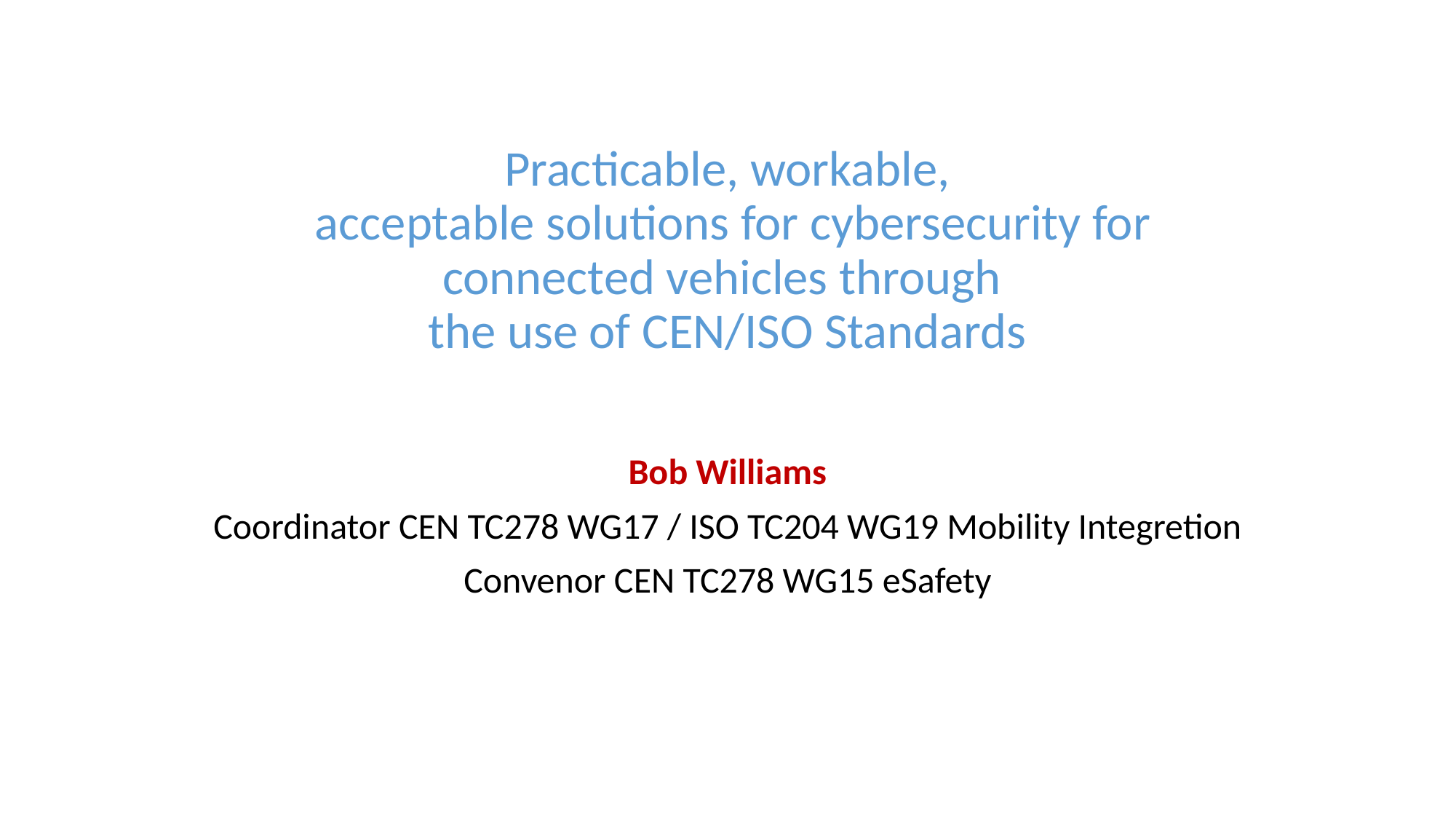

# Practicable, workable, acceptable solutions for cybersecurity for connected vehicles through the use of CEN/ISO Standards
Bob Williams
Coordinator CEN TC278 WG17 / ISO TC204 WG19 Mobility Integretion
Convenor CEN TC278 WG15 eSafety